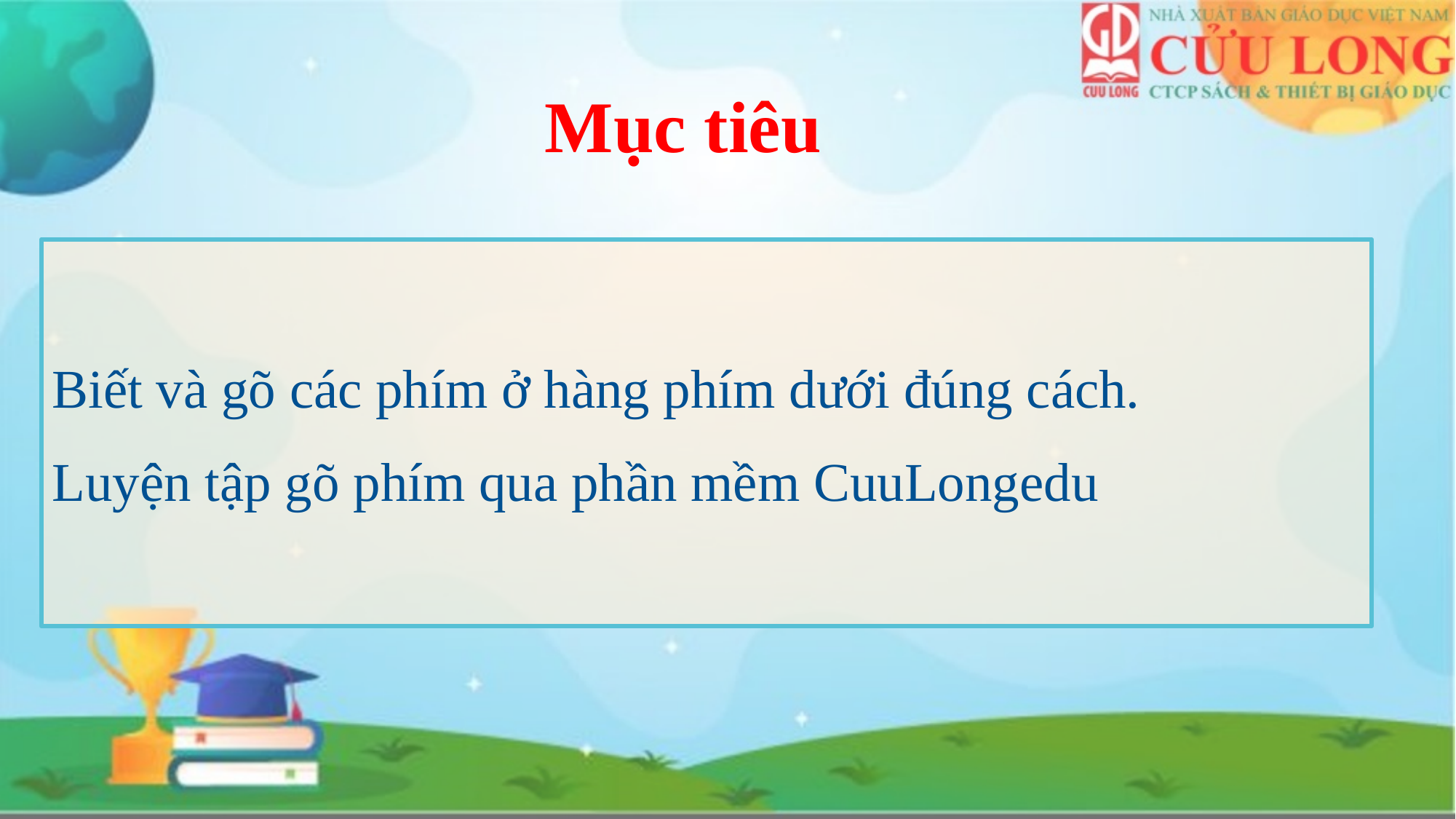

# Mục tiêu
Biết và gõ các phím ở hàng phím dưới đúng cách.
Luyện tập gõ phím qua phần mềm CuuLongedu